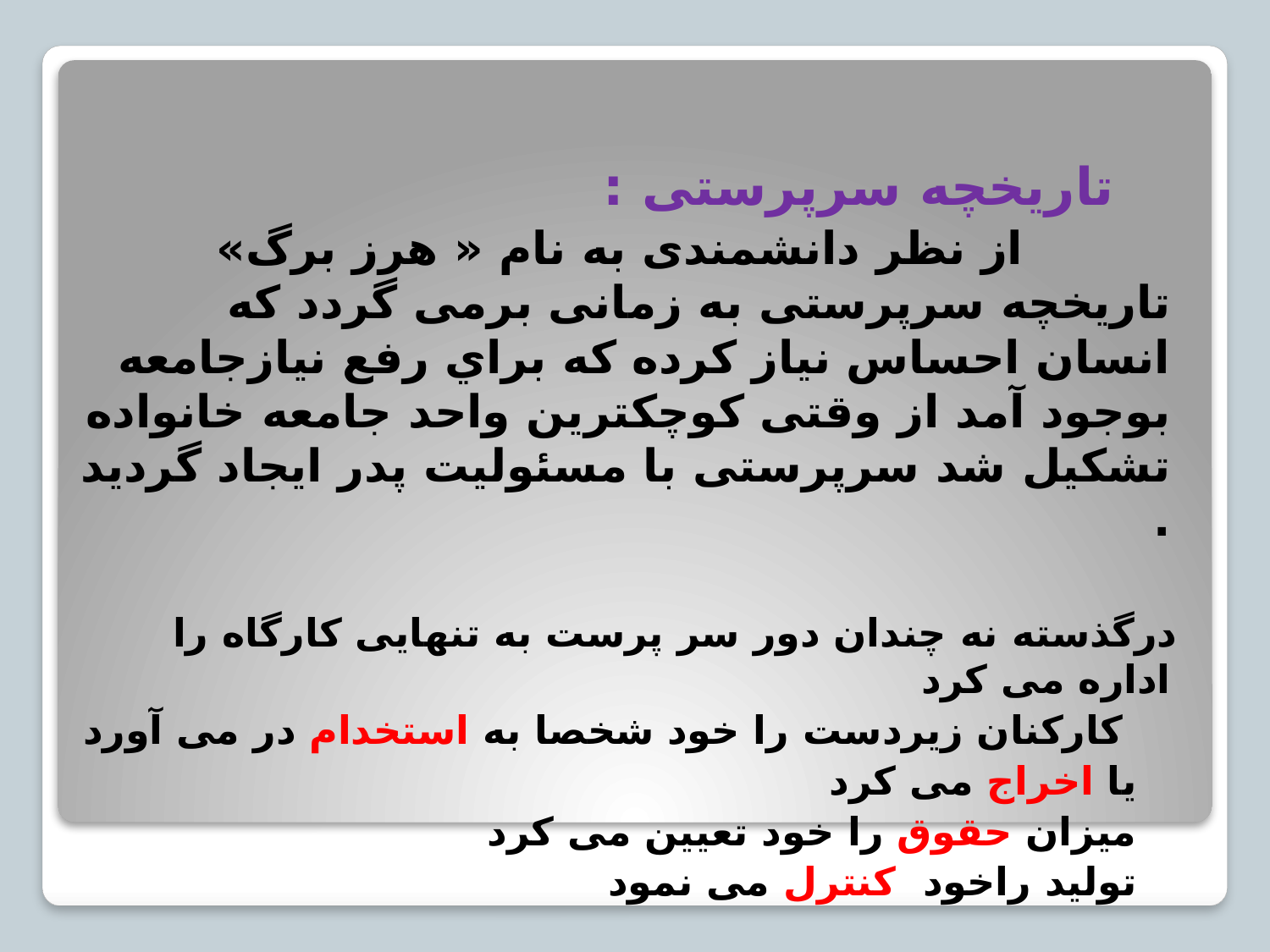

تاریخچه سرپرستی :
             از نظر دانشمندی به نام « هرز برگ»  تاریخچه سرپرستی به زمانی برمی گردد كه انسان احساس نياز كرده كه براي رفع نيازجامعه بوجود آمد از وقتی کوچکترین واحد جامعه خانواده تشکیل شد سرپرستی با مسئولیت پدر ایجاد گرديد .

  درگذسته نه چندان دور سر پرست به تنهایی کارگاه را اداره می کرد
      کارکنان زیردست را خود شخصا به استخدام در می آورد
     یا اخراج می کرد
     میزان حقوق را خود تعیین می کرد
     تولید راخود  کنترل می نمود